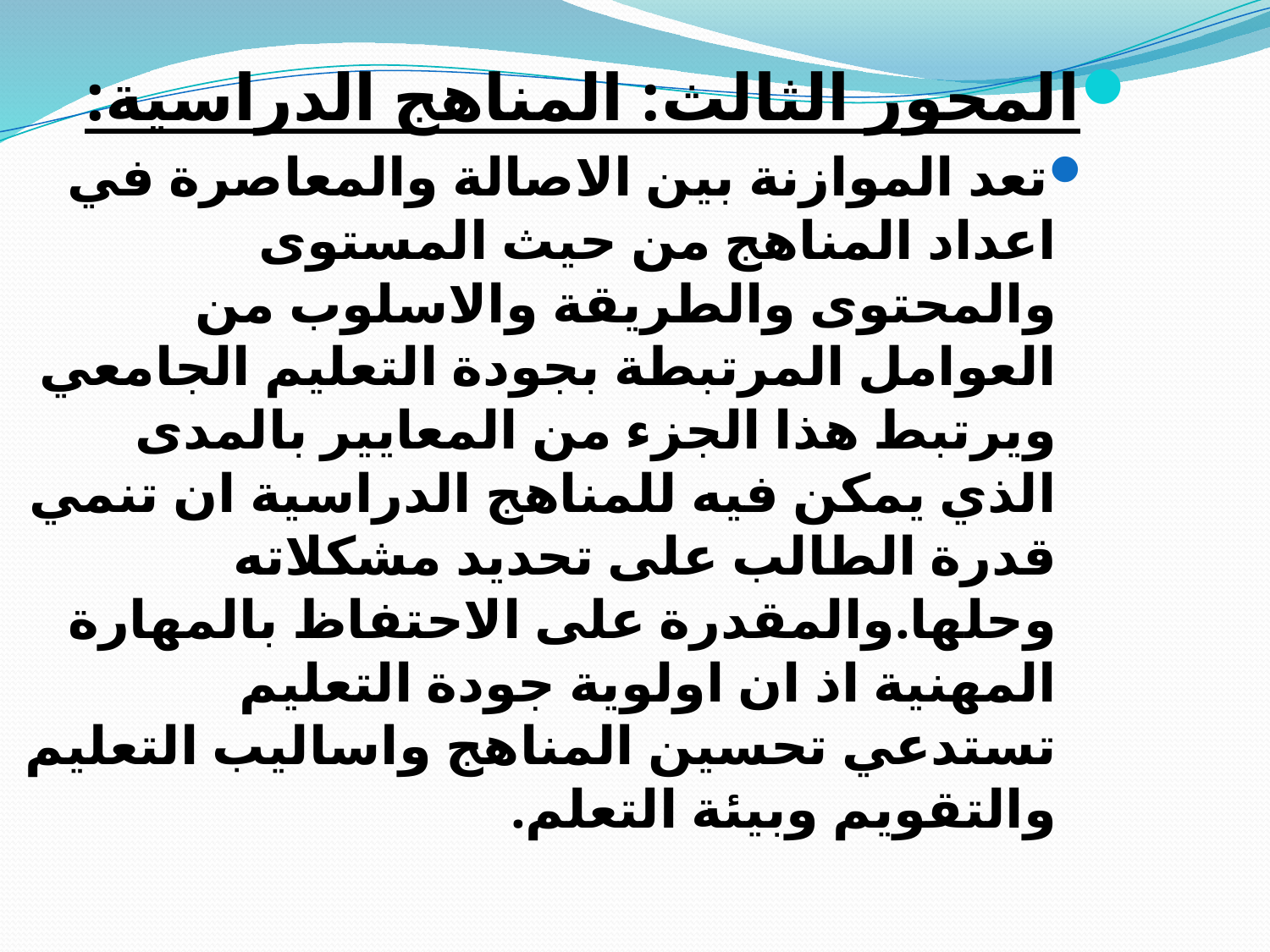

المحور الثالث: المناهج الدراسية:
تعد الموازنة بين الاصالة والمعاصرة في اعداد المناهج من حيث المستوى والمحتوى والطريقة والاسلوب من العوامل المرتبطة بجودة التعليم الجامعي ويرتبط هذا الجزء من المعايير بالمدى الذي يمكن فيه للمناهج الدراسية ان تنمي قدرة الطالب على تحديد مشكلاته وحلها.والمقدرة على الاحتفاظ بالمهارة المهنية اذ ان اولوية جودة التعليم تستدعي تحسين المناهج واساليب التعليم والتقويم وبيئة التعلم.